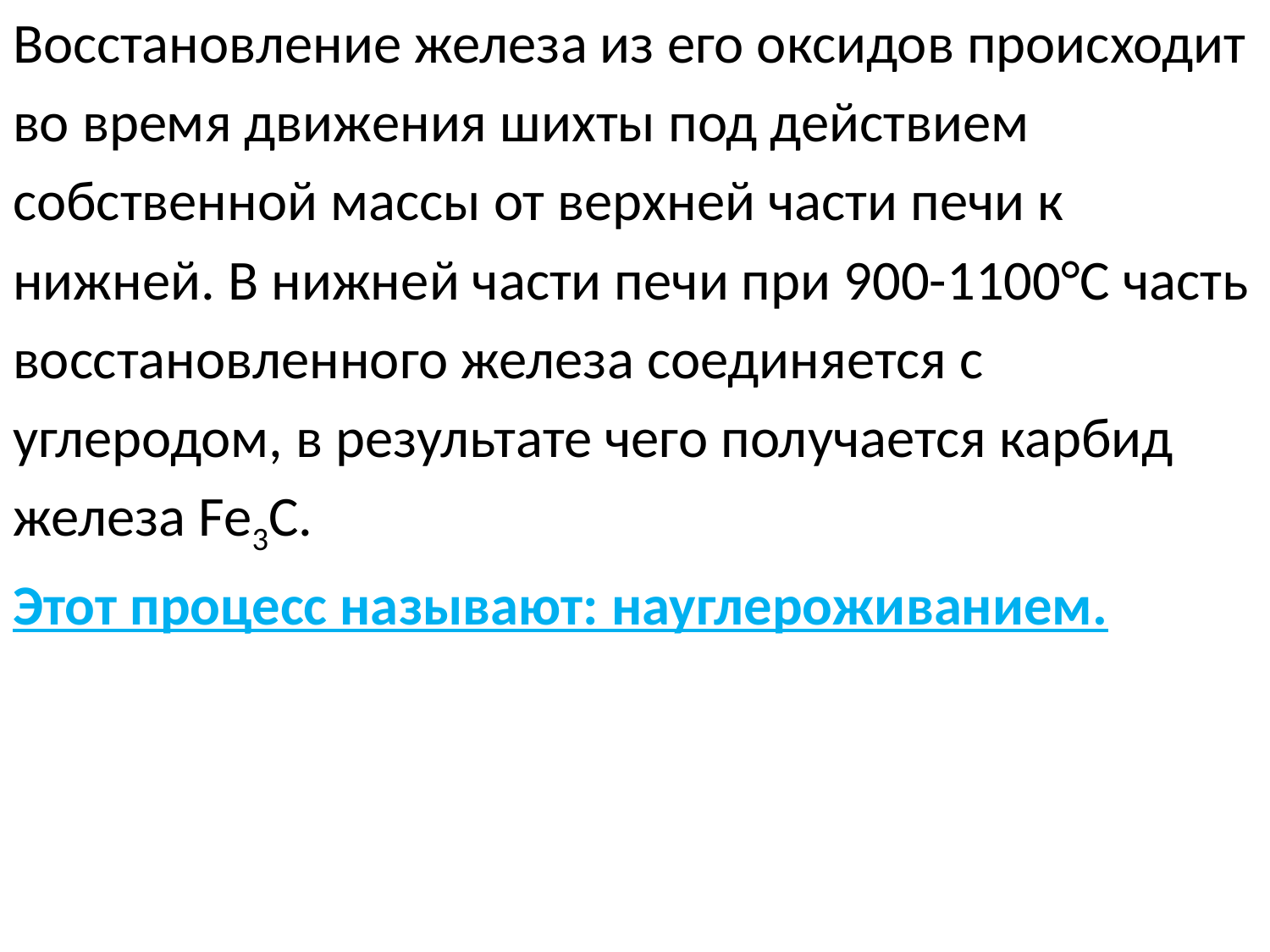

Восстановление железа из его оксидов происходит
во время движения шихты под действием
собственной массы от верхней части печи к
нижней. В нижней части печи при 900-1100°С часть
восстановленного железа соединяется с
углеродом, в результате чего получается карбид
железа Fe3C.
Этот процесс называют: науглероживанием.